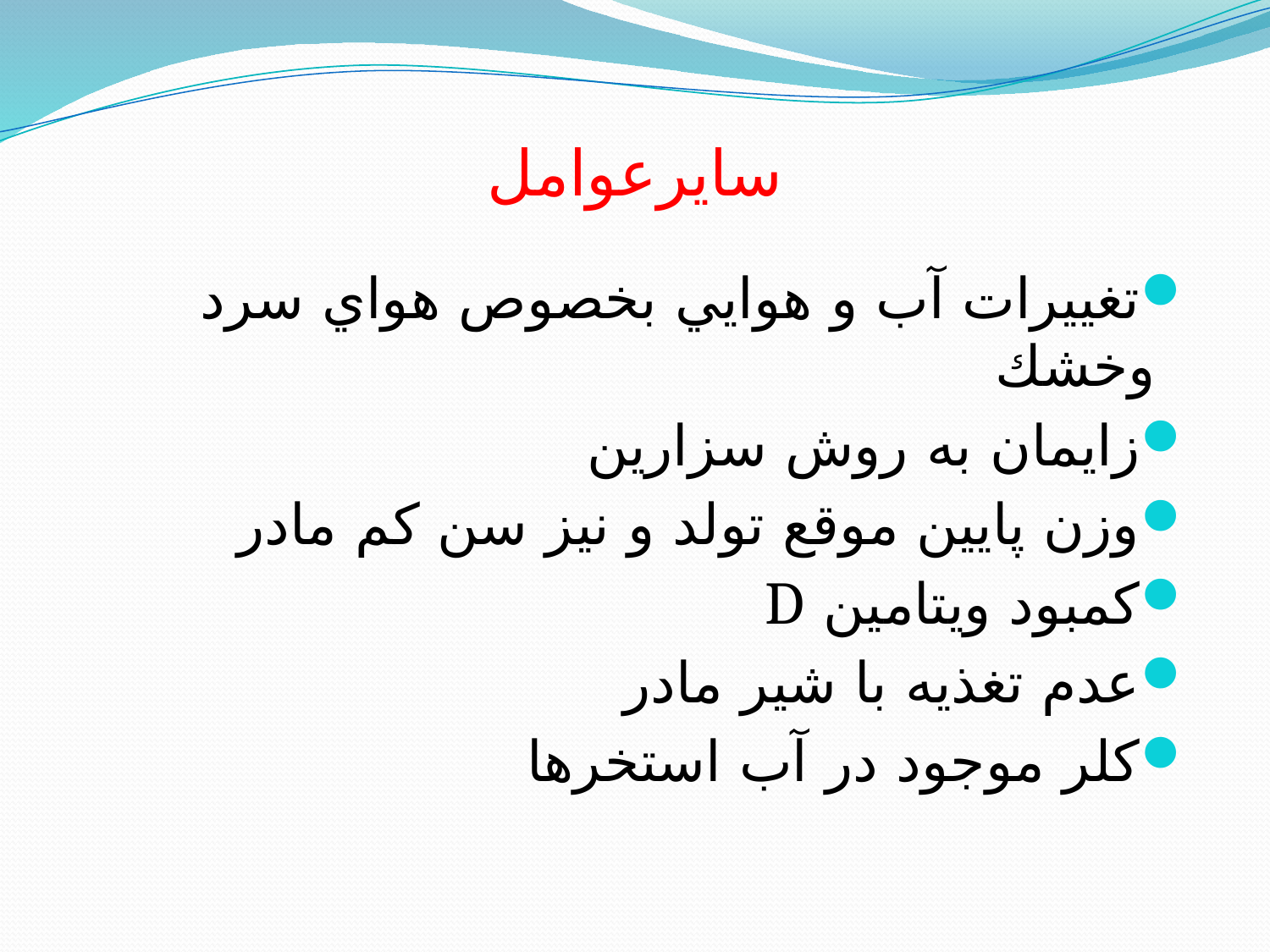

# سايرعوامل
تغييرات آب و هوايي بخصوص هواي سرد وخشك
زایمان به روش سزارین
وزن پایین موقع تولد و نیز سن کم مادر
کمبود ویتامین D
عدم تغذیه با شیر مادر
کلر موجود در آب استخرها